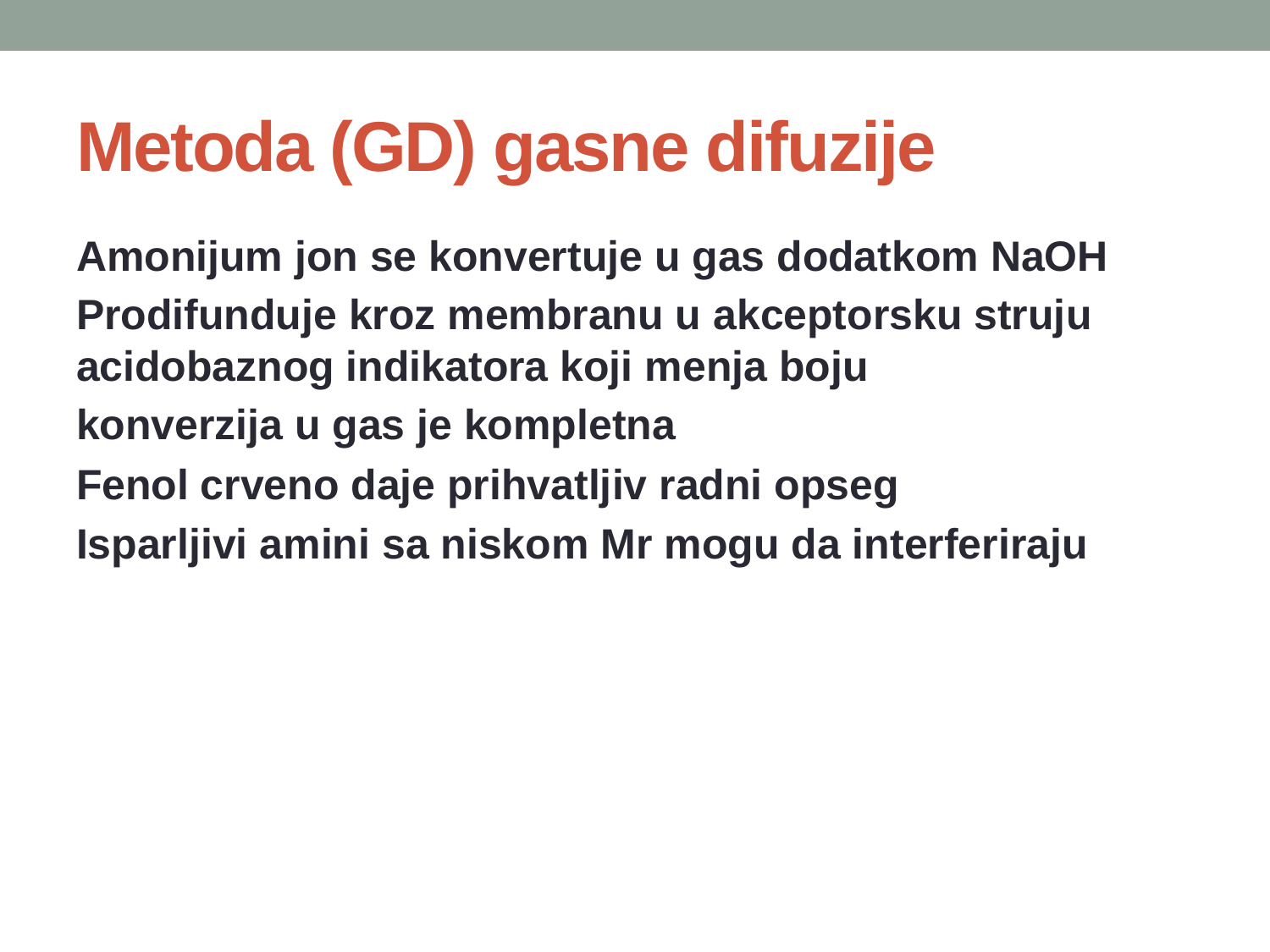

# Metoda (GD) gasne difuzije
Amonijum jon se konvertuje u gas dodatkom NaOH
Prodifunduje kroz membranu u akceptorsku struju acidobaznog indikatora koji menja boju
konverzija u gas je kompletna
Fenol crveno daje prihvatljiv radni opseg
Isparljivi amini sa niskom Mr mogu da interferiraju